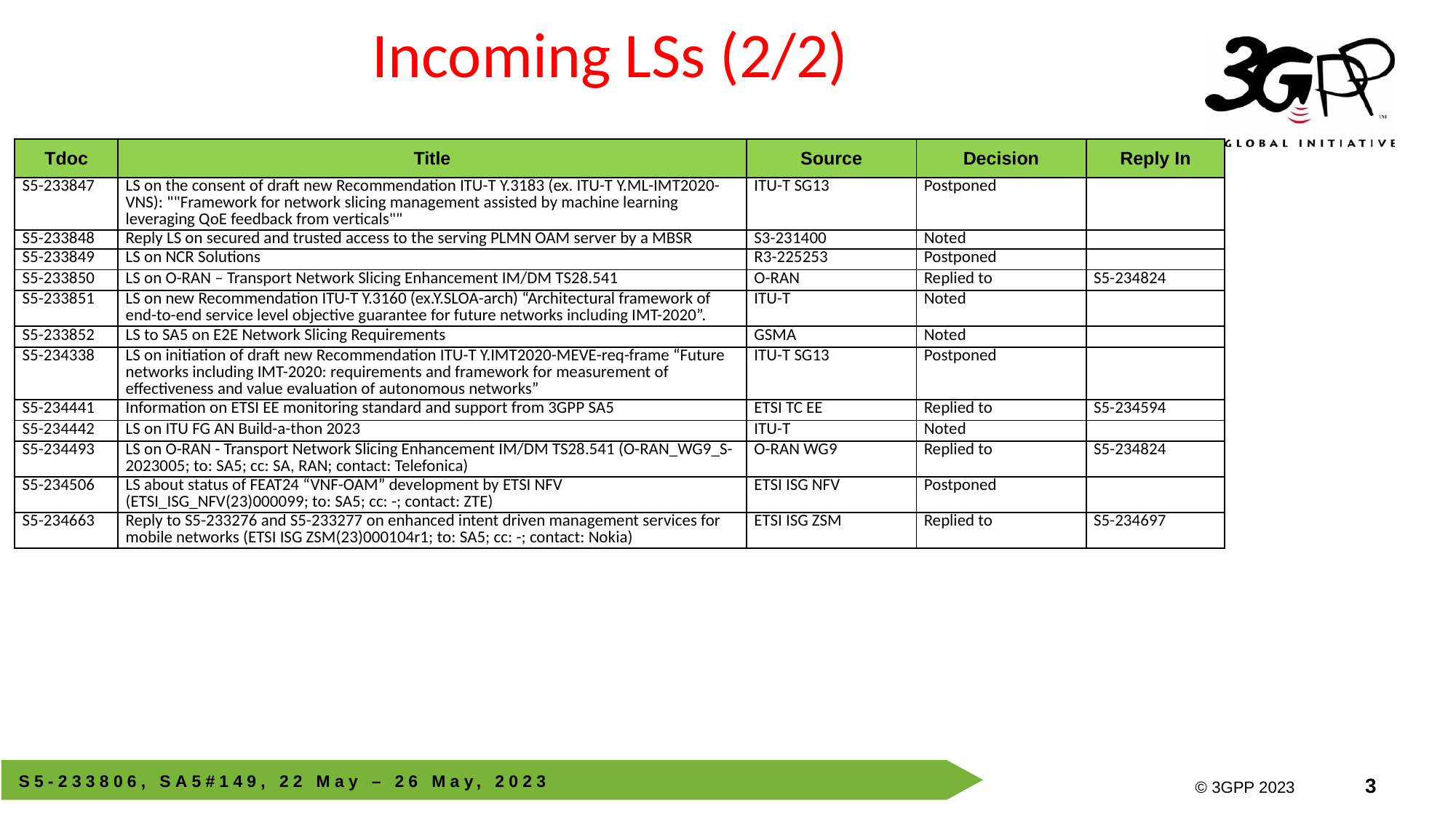

# Incoming LSs (2/2)
| Tdoc | Title | Source | Decision | Reply In |
| --- | --- | --- | --- | --- |
| S5-233847 | LS on the consent of draft new Recommendation ITU-T Y.3183 (ex. ITU-T Y.ML-IMT2020-VNS): ""Framework for network slicing management assisted by machine learning leveraging QoE feedback from verticals"" | ITU-T SG13 | Postponed |  |
| S5-233848 | Reply LS on secured and trusted access to the serving PLMN OAM server by a MBSR | S3-231400 | Noted |  |
| S5-233849 | LS on NCR Solutions | R3-225253 | Postponed |  |
| S5-233850 | LS on O-RAN – Transport Network Slicing Enhancement IM/DM TS28.541 | O-RAN | Replied to | S5-234824 |
| S5-233851 | LS on new Recommendation ITU-T Y.3160 (ex.Y.SLOA-arch) “Architectural framework of end-to-end service level objective guarantee for future networks including IMT-2020”. | ITU-T | Noted |  |
| S5-233852 | LS to SA5 on E2E Network Slicing Requirements | GSMA | Noted |  |
| S5-234338 | LS on initiation of draft new Recommendation ITU-T Y.IMT2020-MEVE-req-frame “Future networks including IMT-2020: requirements and framework for measurement of effectiveness and value evaluation of autonomous networks” | ITU-T SG13 | Postponed |  |
| S5-234441 | Information on ETSI EE monitoring standard and support from 3GPP SA5 | ETSI TC EE | Replied to | S5-234594 |
| S5-234442 | LS on ITU FG AN Build-a-thon 2023 | ITU-T | Noted |  |
| S5-234493 | LS on O-RAN - Transport Network Slicing Enhancement IM/DM TS28.541 (O-RAN\_WG9\_S-2023005; to: SA5; cc: SA, RAN; contact: Telefonica) | O-RAN WG9 | Replied to | S5-234824 |
| S5-234506 | LS about status of FEAT24 “VNF-OAM” development by ETSI NFV (ETSI\_ISG\_NFV(23)000099; to: SA5; cc: -; contact: ZTE) | ETSI ISG NFV | Postponed |  |
| S5-234663 | Reply to S5-233276 and S5-233277 on enhanced intent driven management services for mobile networks (ETSI ISG ZSM(23)000104r1; to: SA5; cc: -; contact: Nokia) | ETSI ISG ZSM | Replied to | S5-234697 |